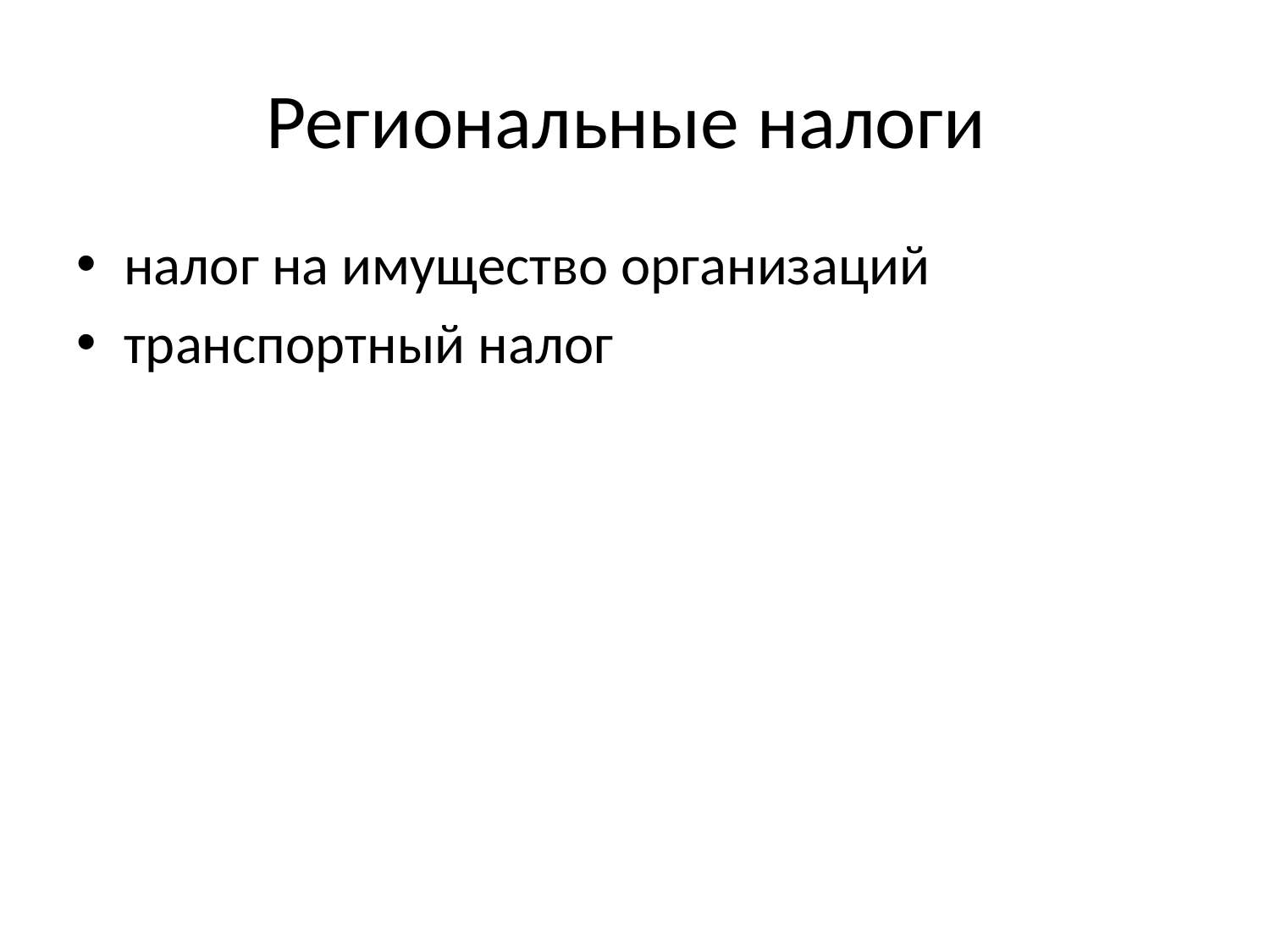

# Региональные налоги
налог на имущество организаций
транспортный налог